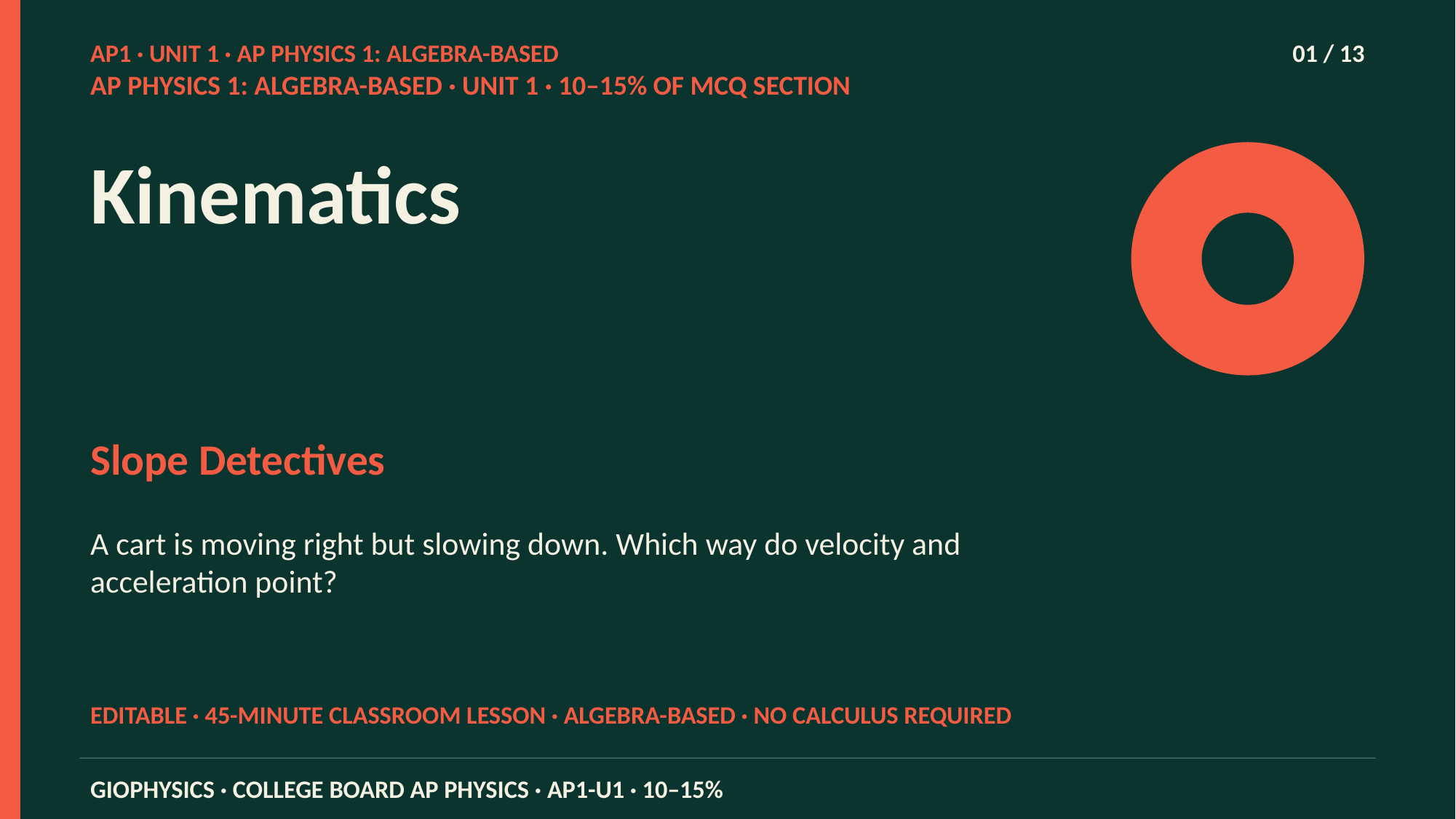

AP1 · UNIT 1 · AP PHYSICS 1: ALGEBRA-BASED
01 / 13
AP PHYSICS 1: ALGEBRA-BASED · UNIT 1 · 10–15% OF MCQ SECTION
Kinematics

Slope Detectives
A cart is moving right but slowing down. Which way do velocity and acceleration point?
EDITABLE · 45-MINUTE CLASSROOM LESSON · ALGEBRA-BASED · NO CALCULUS REQUIRED

GIOPHYSICS · COLLEGE BOARD AP PHYSICS · AP1-U1 · 10–15%